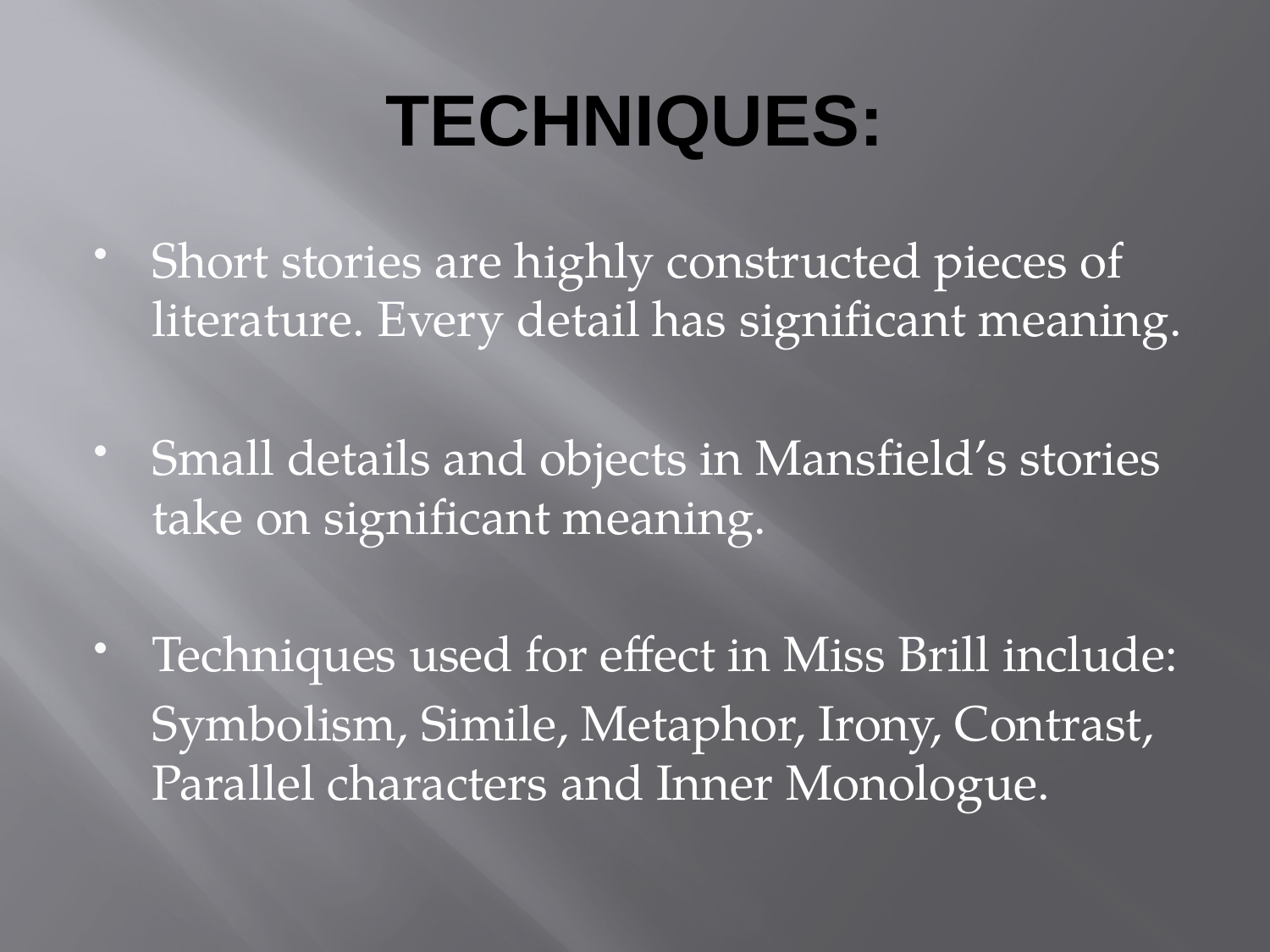

# TECHNIQUES:
Short stories are highly constructed pieces of literature. Every detail has significant meaning.

Small details and objects in Mansfield’s stories take on significant meaning.

Techniques used for effect in Miss Brill include:
	Symbolism, Simile, Metaphor, Irony, Contrast, Parallel characters and Inner Monologue.